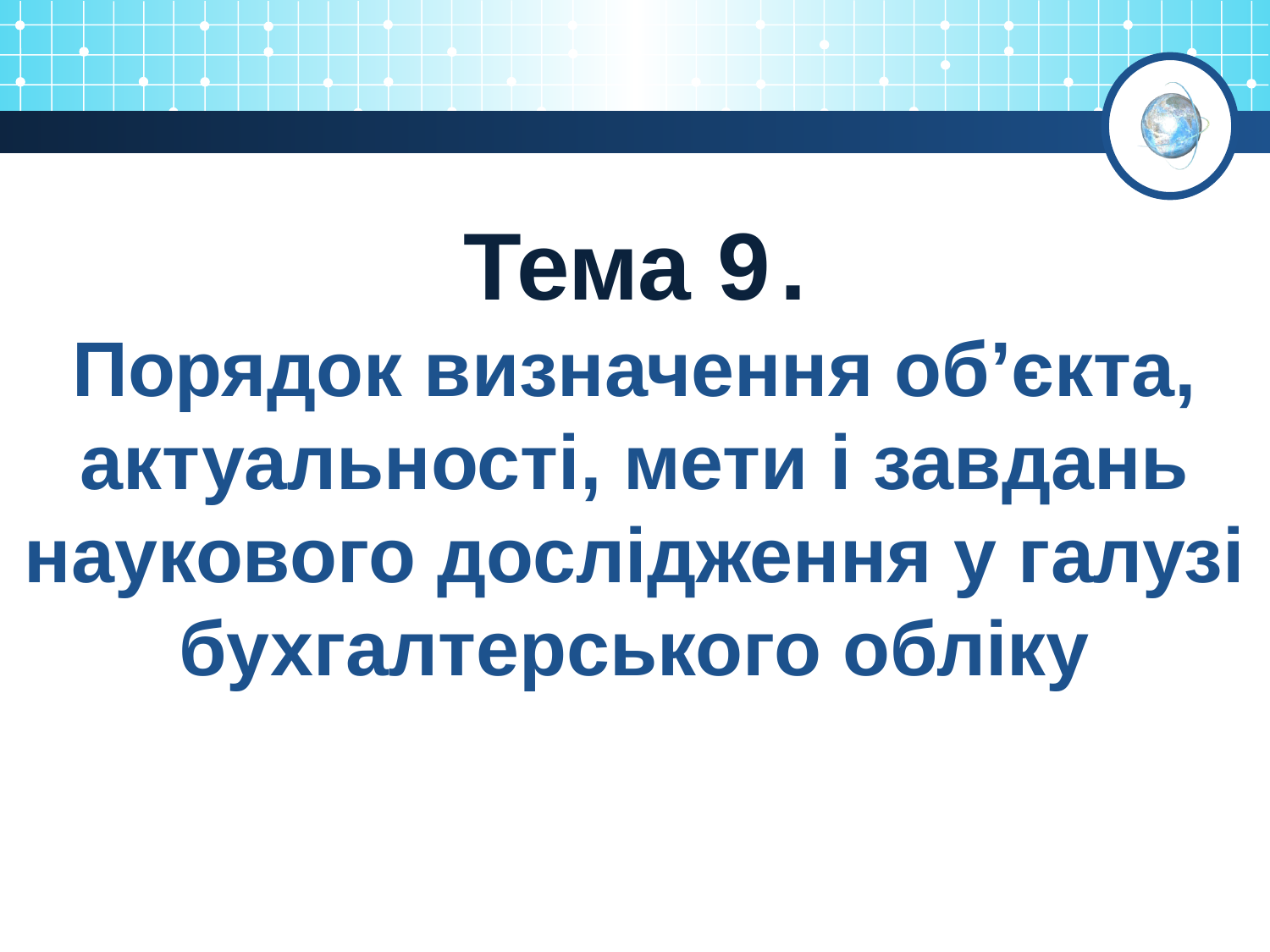

# Тема 9. Порядок визначення об’єкта, актуальності, мети і завдань наукового дослідження у галузі бухгалтерського обліку